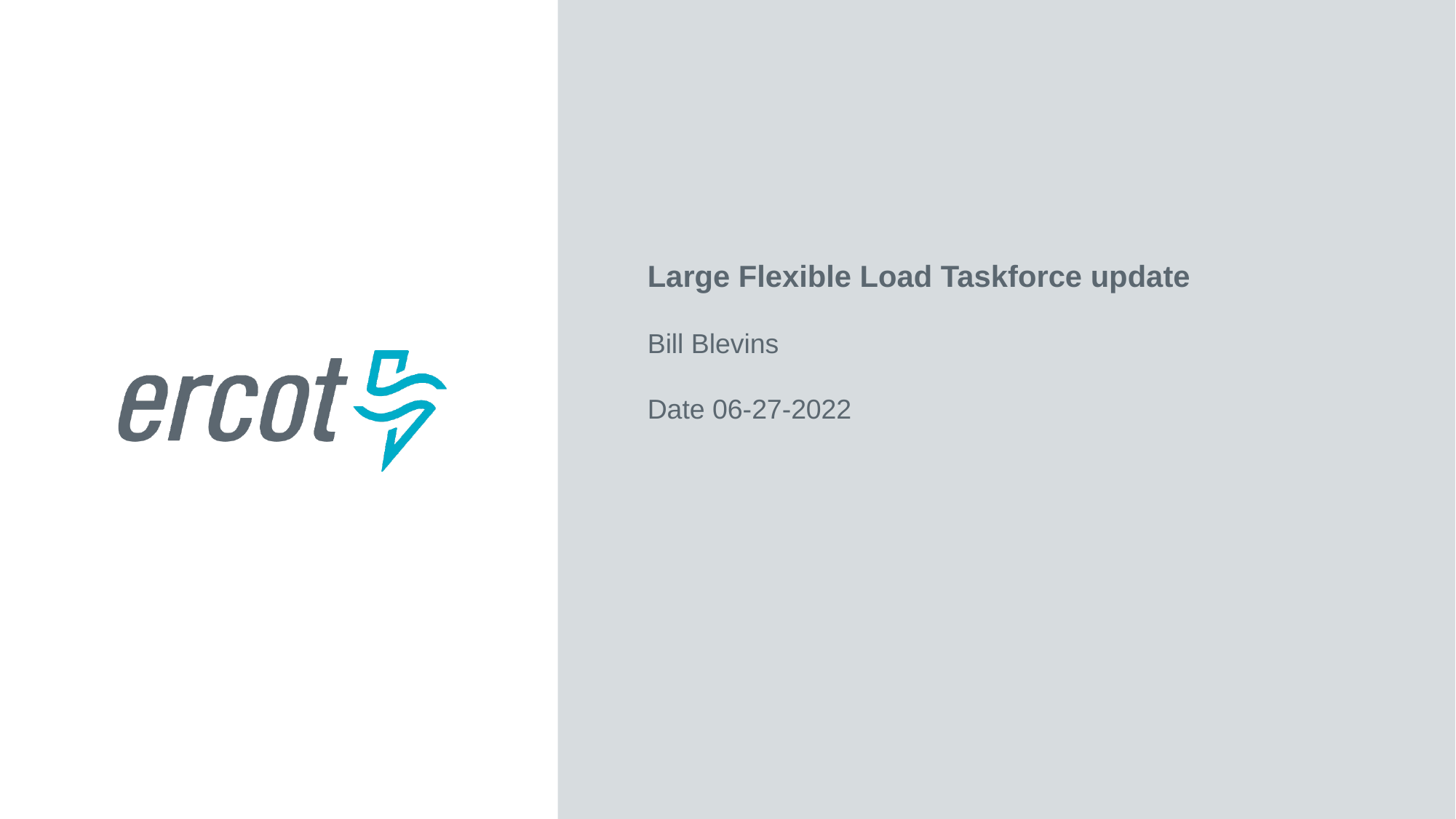

Large Flexible Load Taskforce update

Bill Blevins

Date 06-27-2022